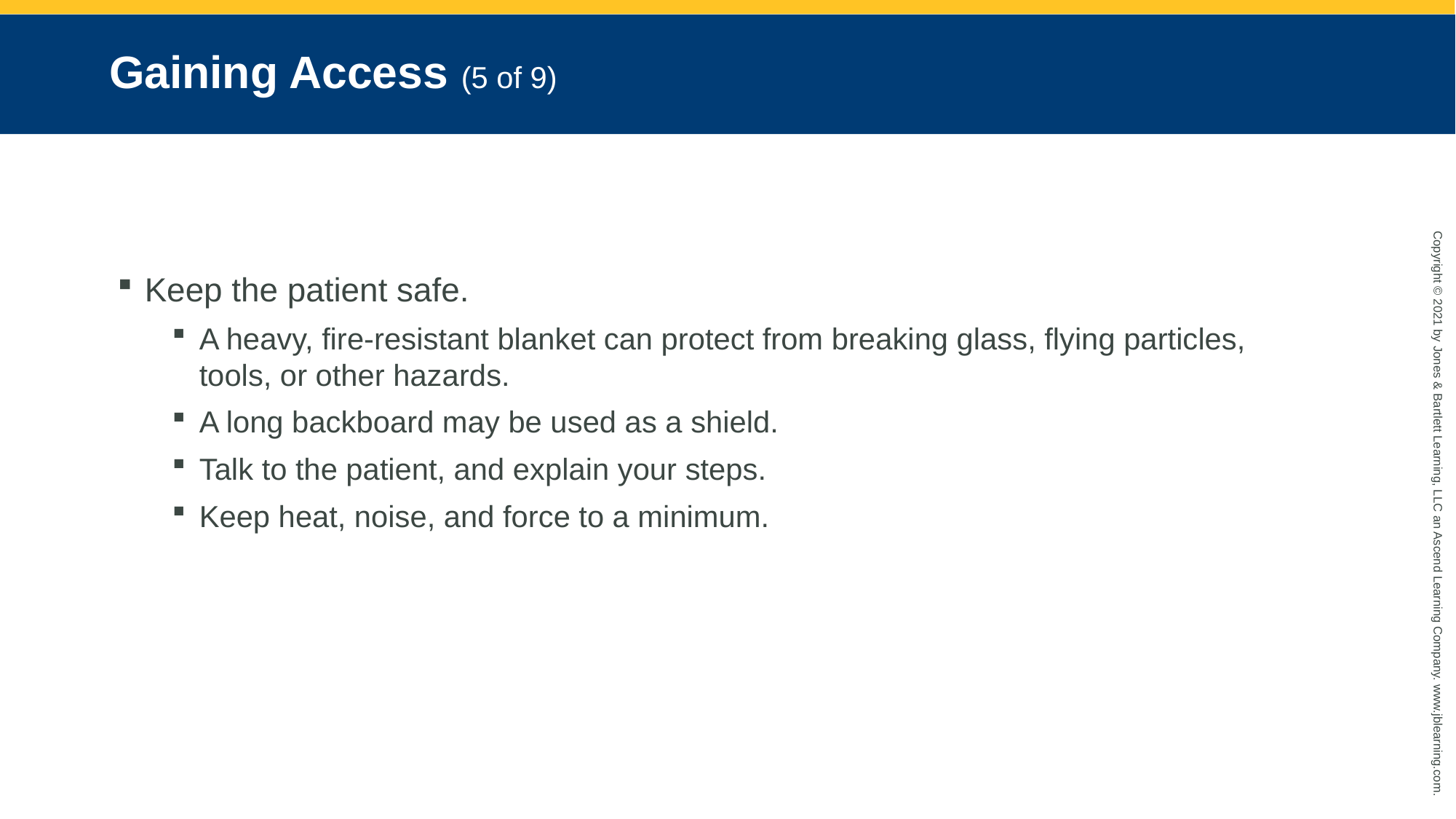

# Gaining Access (5 of 9)
Keep the patient safe.
A heavy, fire-resistant blanket can protect from breaking glass, flying particles, tools, or other hazards.
A long backboard may be used as a shield.
Talk to the patient, and explain your steps.
Keep heat, noise, and force to a minimum.